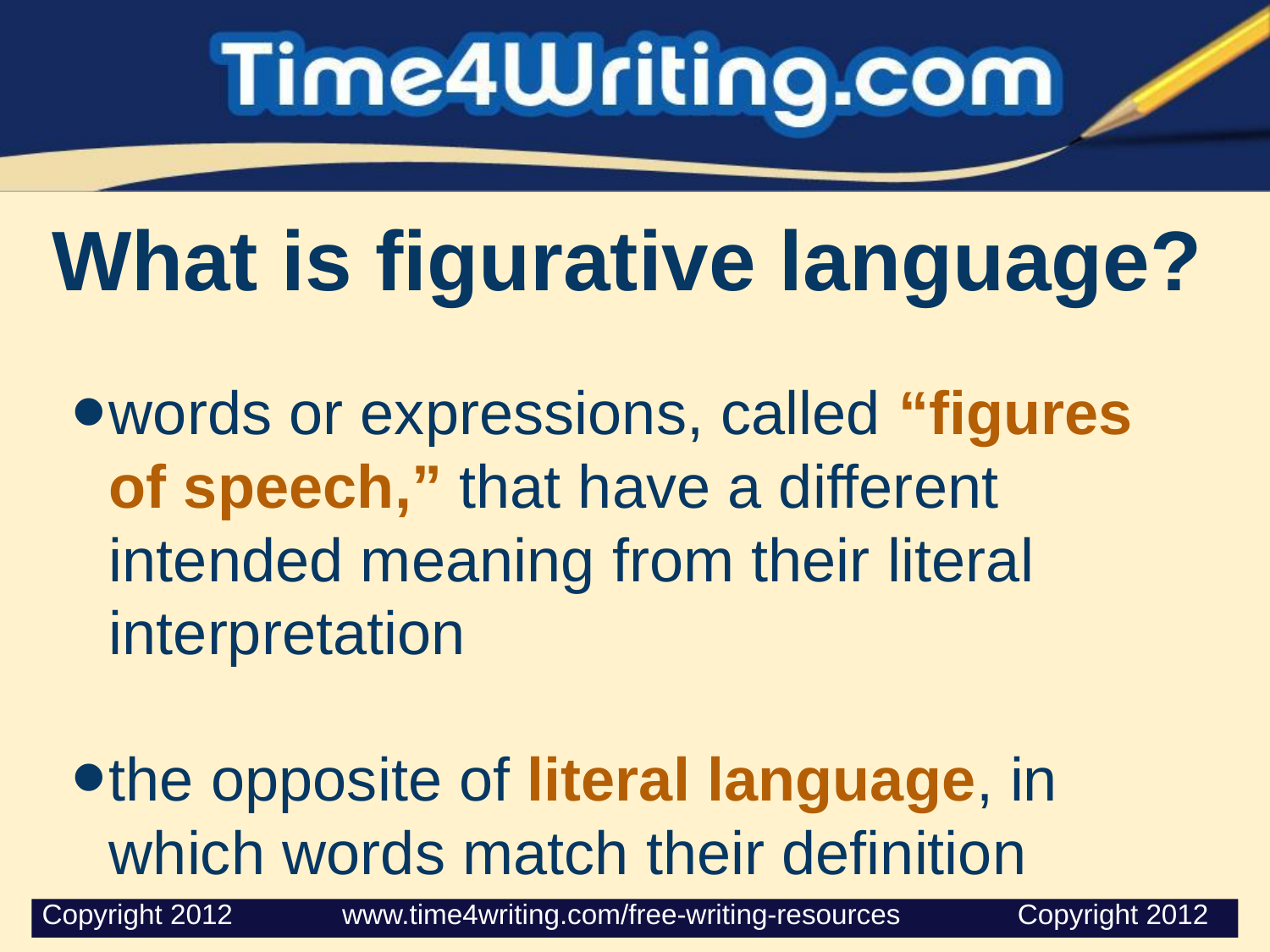

# What is figurative language?
words or expressions, called “figures of speech,” that have a different intended meaning from their literal interpretation

the opposite of literal language, in which words match their definition

Copyright 2012              www.time4writing.com/free-writing-resources               Copyright 2012